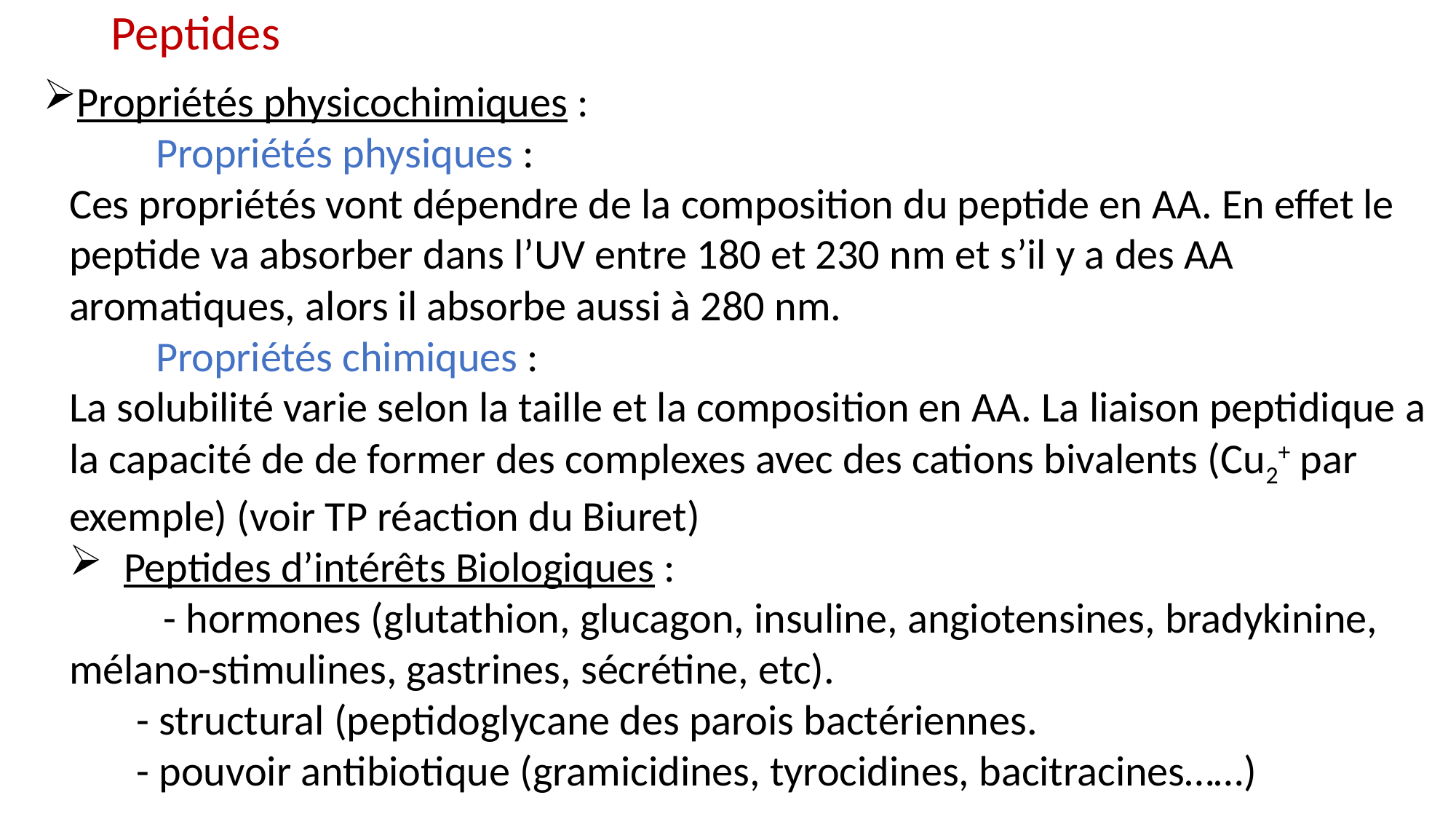

Peptides
Propriétés physicochimiques :
         Propriétés physiques :
Ces propriétés vont dépendre de la composition du peptide en AA. En effet le peptide va absorber dans l’UV entre 180 et 230 nm et s’il y a des AA aromatiques, alors il absorbe aussi à 280 nm.
         Propriétés chimiques :
La solubilité varie selon la taille et la composition en AA. La liaison peptidique a la capacité de de former des complexes avec des cations bivalents (Cu2+ par exemple) (voir TP réaction du Biuret)
Peptides d’intérêts Biologiques :
        - hormones (glutathion, glucagon, insuline, angiotensines, bradykinine, mélano-stimulines, gastrines, sécrétine, etc).
       - structural (peptidoglycane des parois bactériennes.
       - pouvoir antibiotique (gramicidines, tyrocidines, bacitracines……)